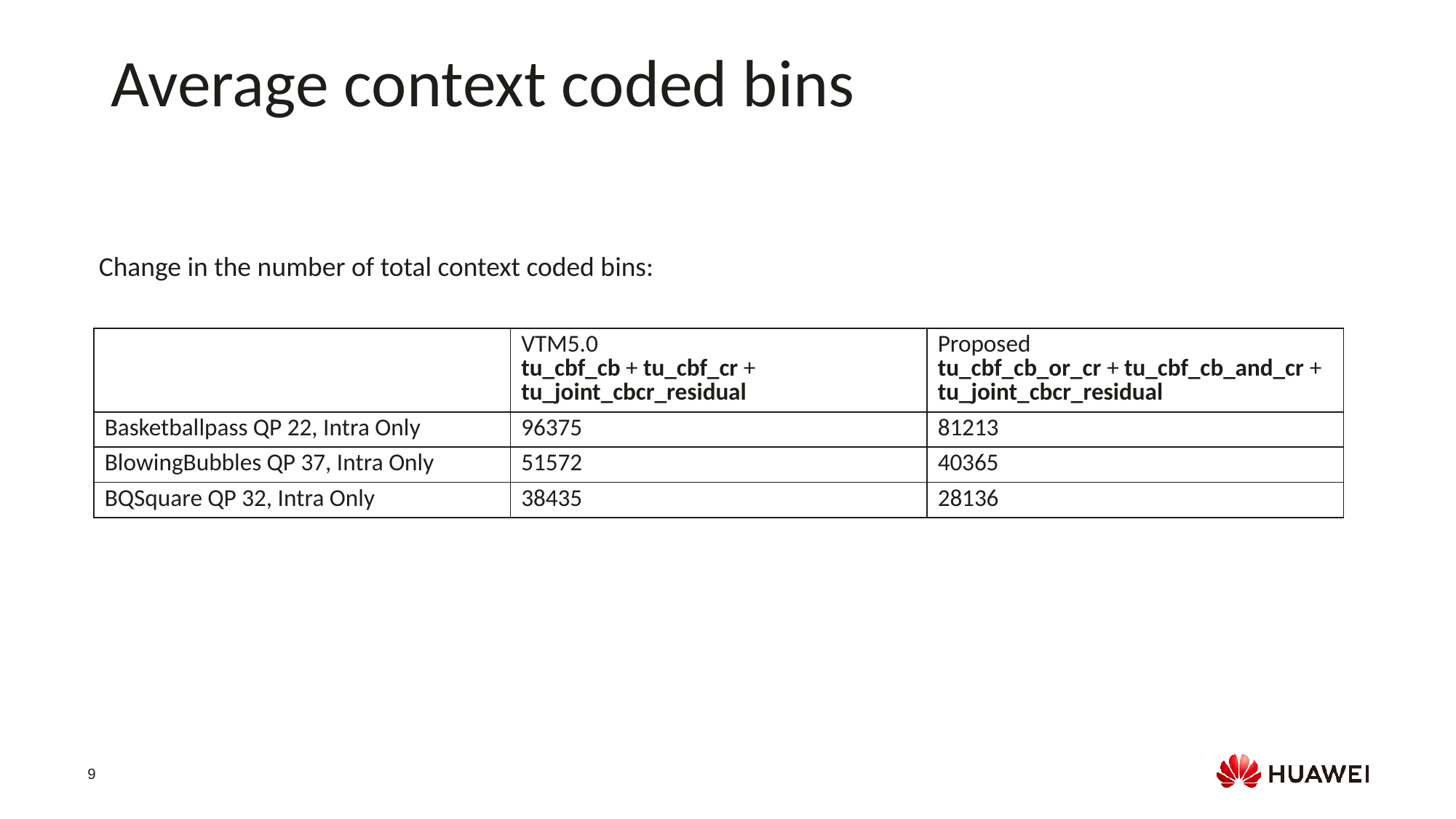

# Average context coded bins
Change in the number of total context coded bins:
|  | VTM5.0 tu\_cbf\_cb + tu\_cbf\_cr + tu\_joint\_cbcr\_residual | Proposed tu\_cbf\_cb\_or\_cr + tu\_cbf\_cb\_and\_cr + tu\_joint\_cbcr\_residual |
| --- | --- | --- |
| Basketballpass QP 22, Intra Only | 96375 | 81213 |
| BlowingBubbles QP 37, Intra Only | 51572 | 40365 |
| BQSquare QP 32, Intra Only | 38435 | 28136 |